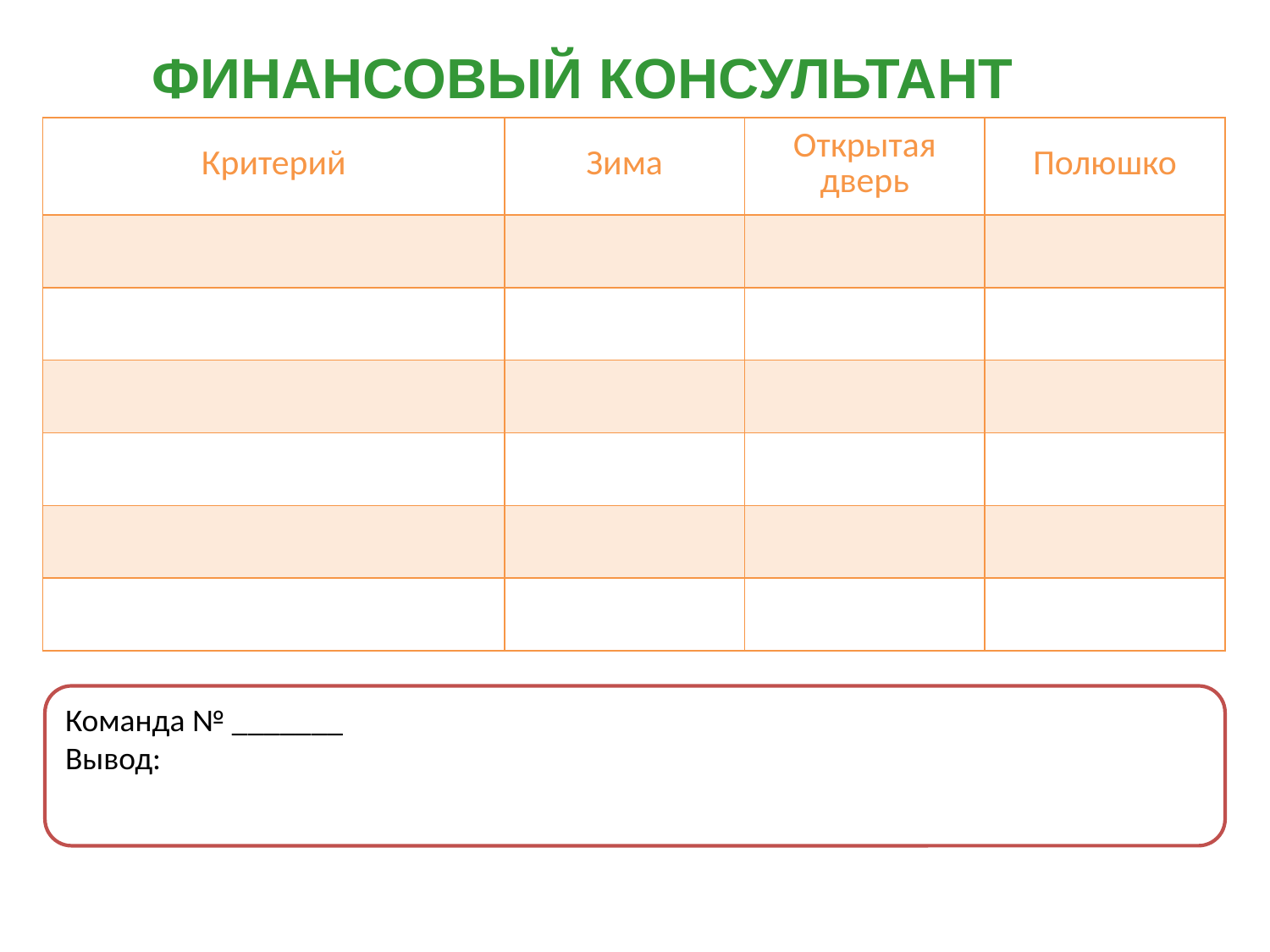

ФИНАНСОВЫЙ КОНСУЛЬТАНТ
| Критерий | Зима | Открытая дверь | Полюшко |
| --- | --- | --- | --- |
|  |  |  |  |
|  |  |  |  |
|  |  |  |  |
|  |  |  |  |
|  |  |  |  |
|  |  |  |  |
Команда № _______
Вывод: